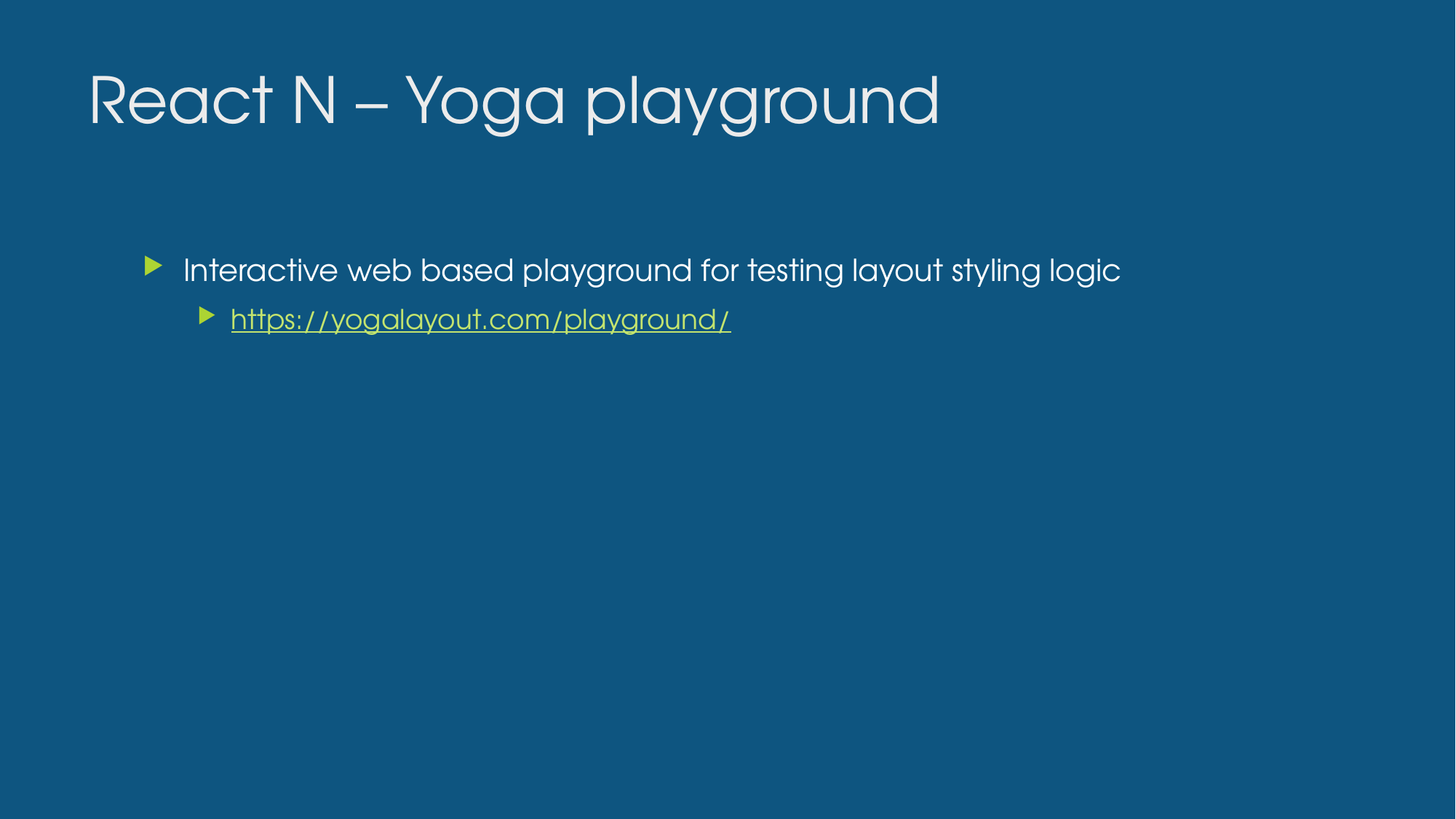

15
# React N – Yoga playground
Interactive web based playground for testing layout styling logic
https://yogalayout.com/playground/